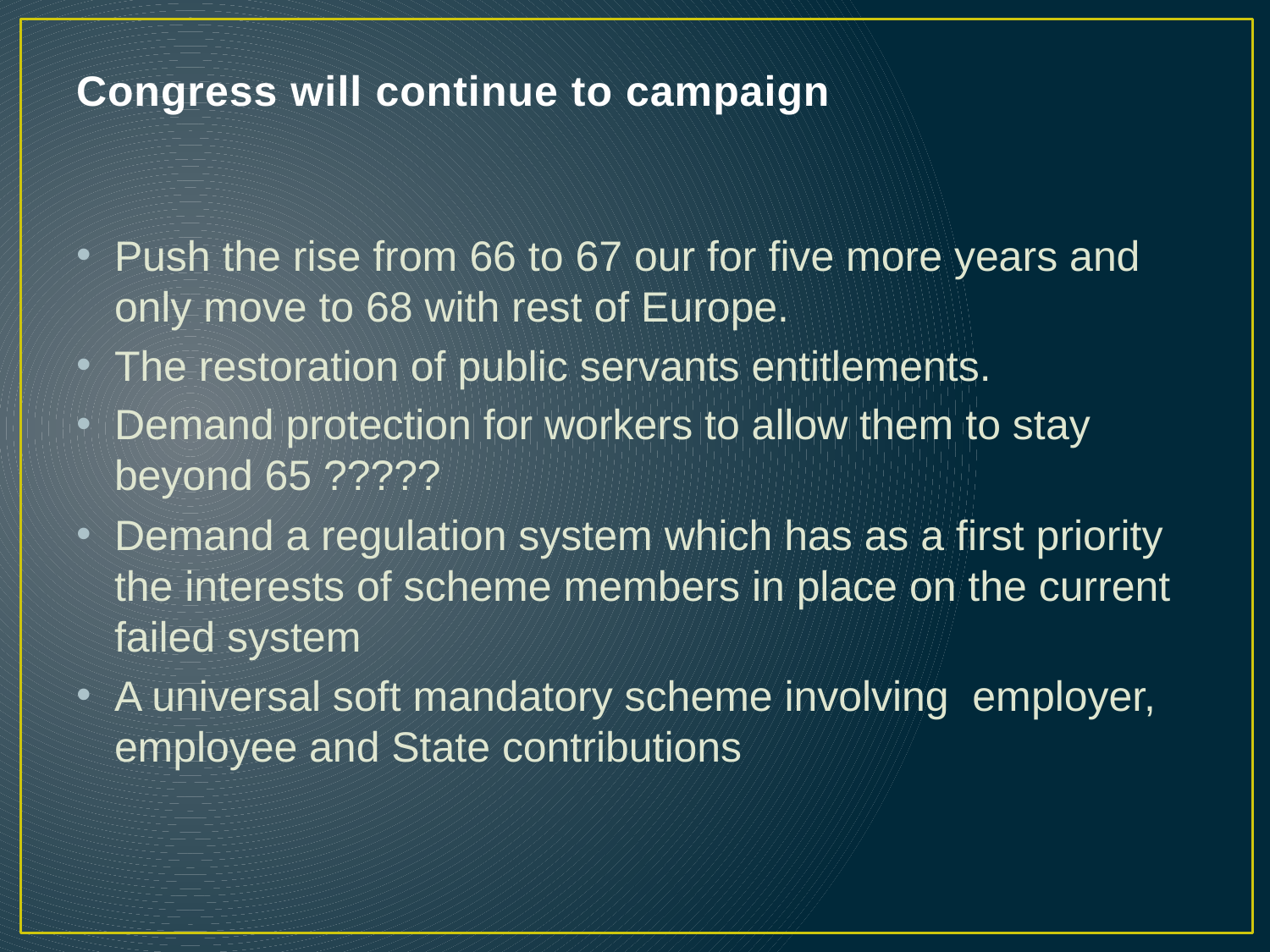

# Congress will continue to campaign
Push the rise from 66 to 67 our for five more years and only move to 68 with rest of Europe.
The restoration of public servants entitlements.
Demand protection for workers to allow them to stay beyond 65 ?????
Demand a regulation system which has as a first priority the interests of scheme members in place on the current failed system
A universal soft mandatory scheme involving  employer, employee and State contributions